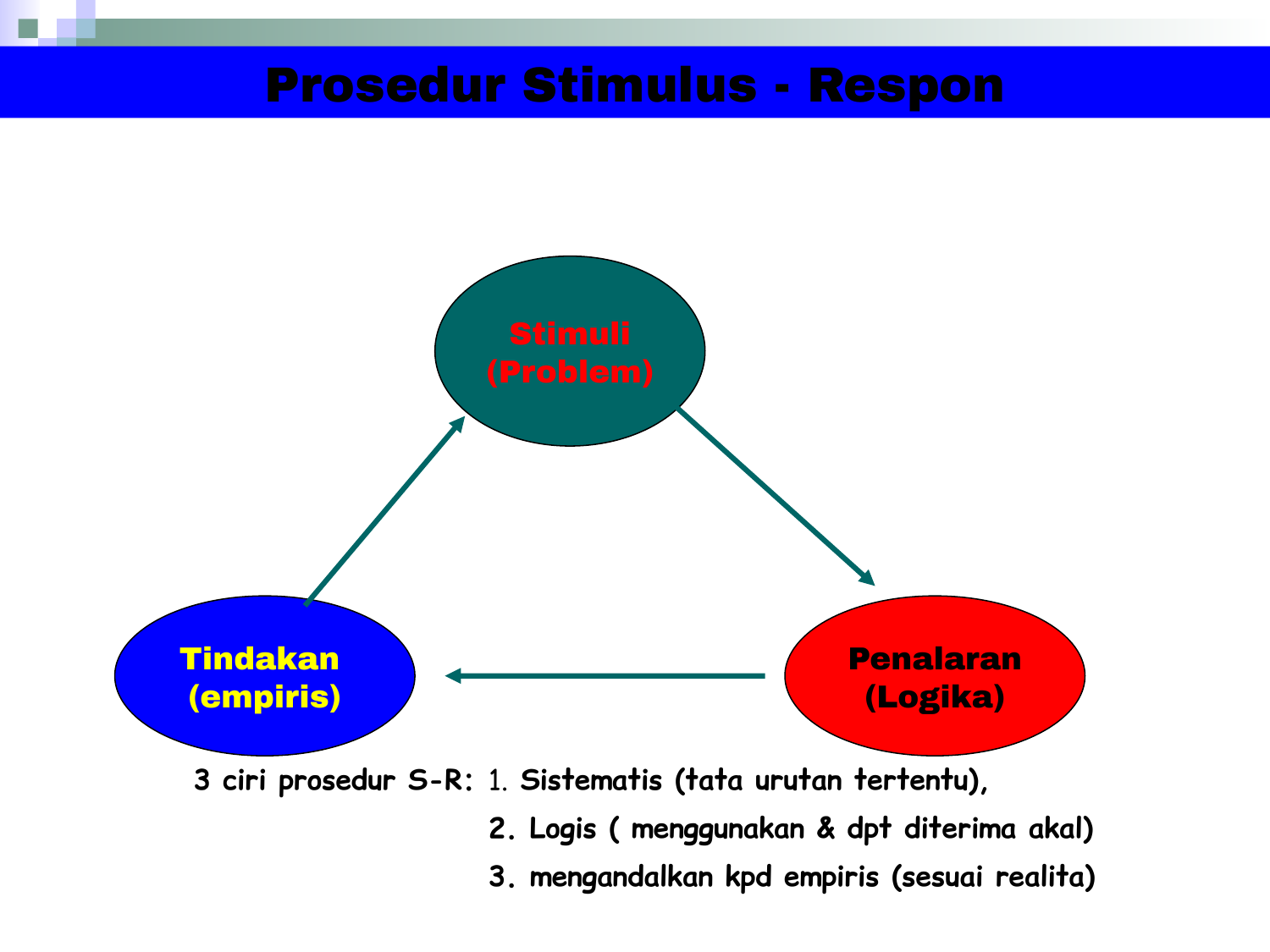

Prosedur Stimulus - Respon
Stimuli
(Problem)

Tindakan
(empiris)
Penalaran
(Logika)

       3 ciri prosedur S-R: 	1. Sistematis (tata urutan tertentu),
			2. Logis ( menggunakan & dpt diterima akal)
			3. mengandalkan kpd empiris (sesuai realita)